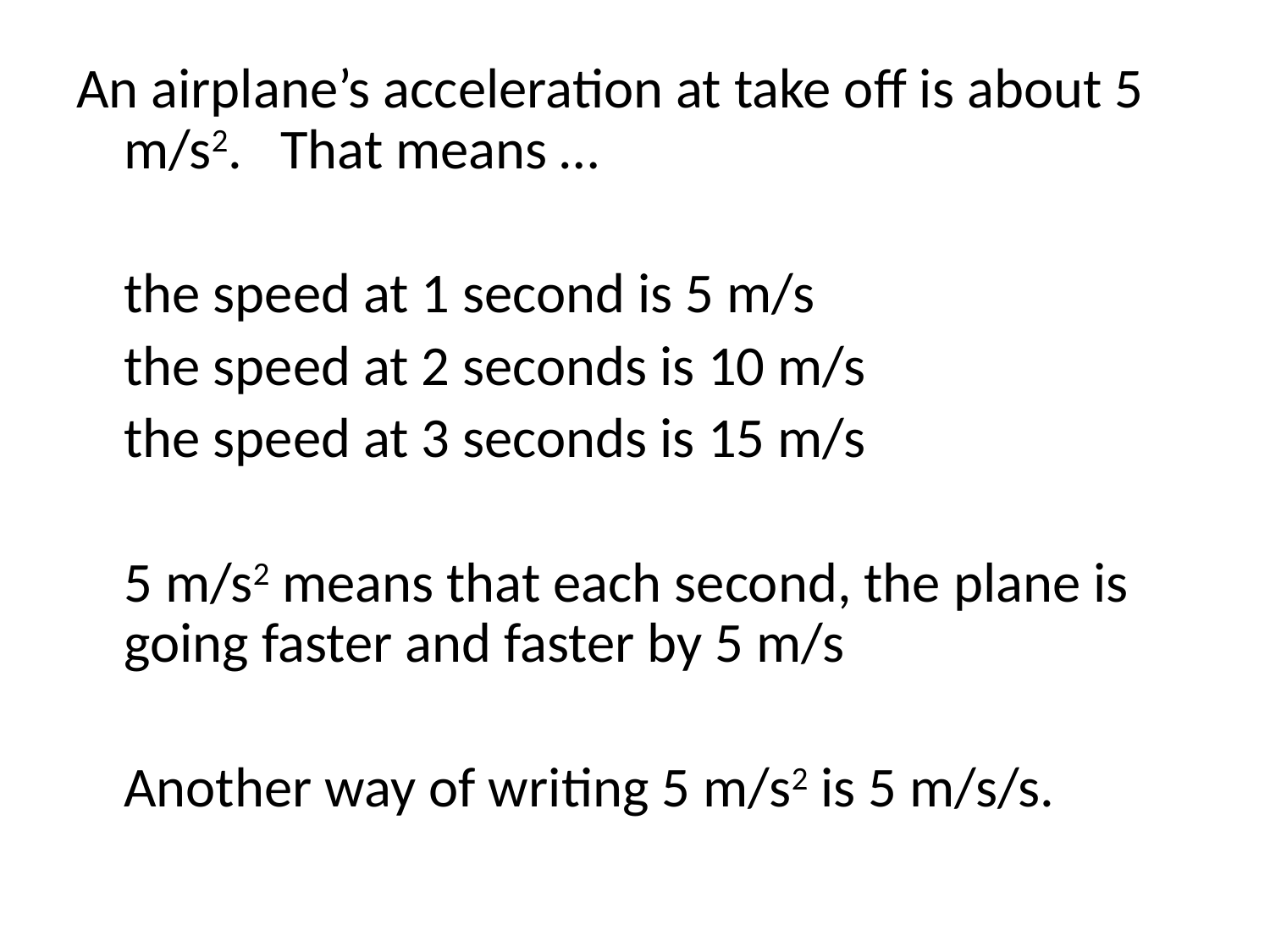

An airplane’s acceleration at take off is about 5 m/s2.   That means …

	the speed at 1 second is 5 m/s
	the speed at 2 seconds is 10 m/s
	the speed at 3 seconds is 15 m/s

	5 m/s2 means that each second, the plane is going faster and faster by 5 m/s

	Another way of writing 5 m/s2 is 5 m/s/s.